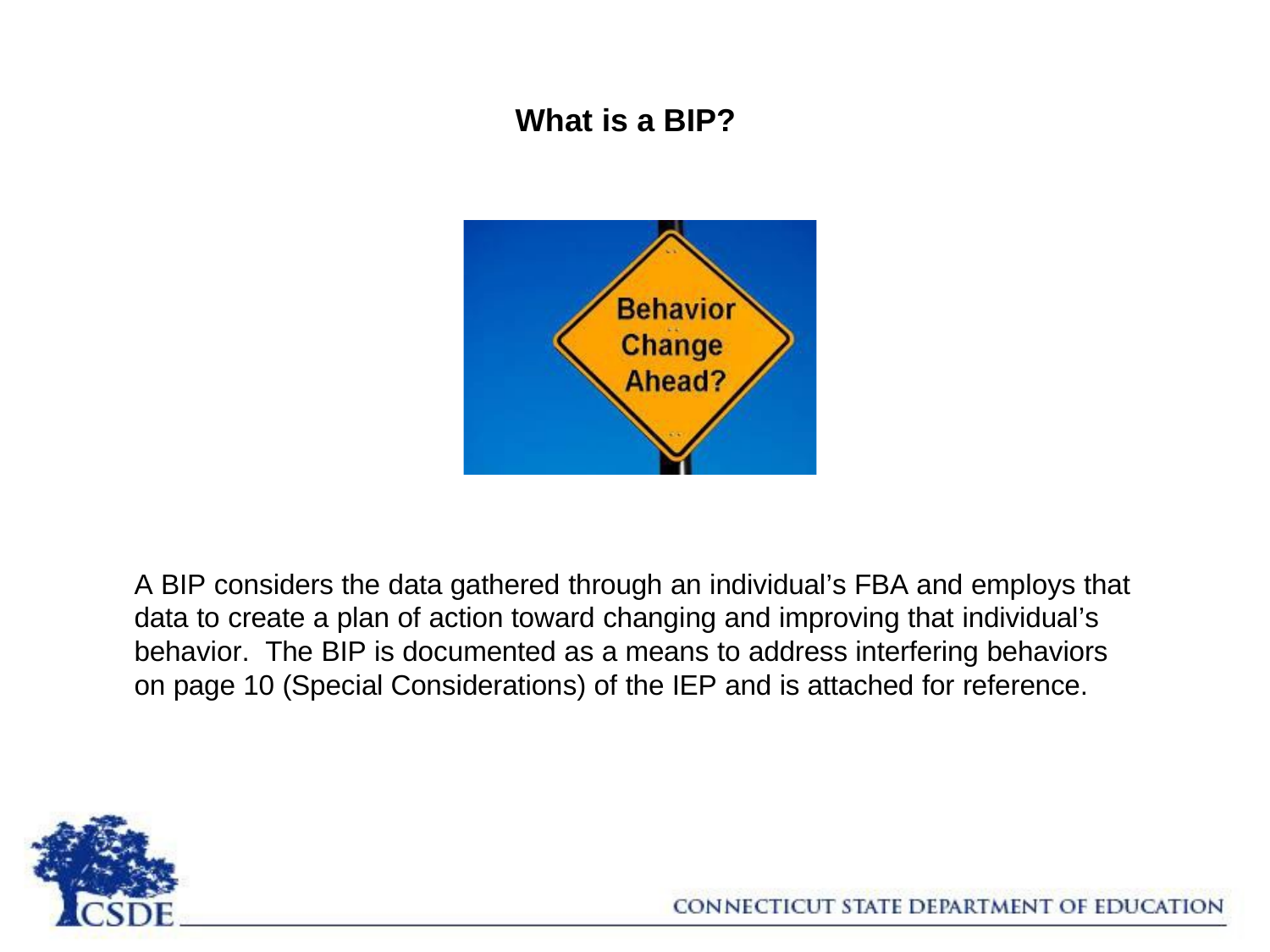

# What is a BIP?

A BIP considers the data gathered through an individual’s FBA and employs that data to create a plan of action toward changing and improving that individual’s behavior.  The BIP is documented as a means to address interfering behaviors on page 10 (Special Considerations) of the IEP and is attached for reference.